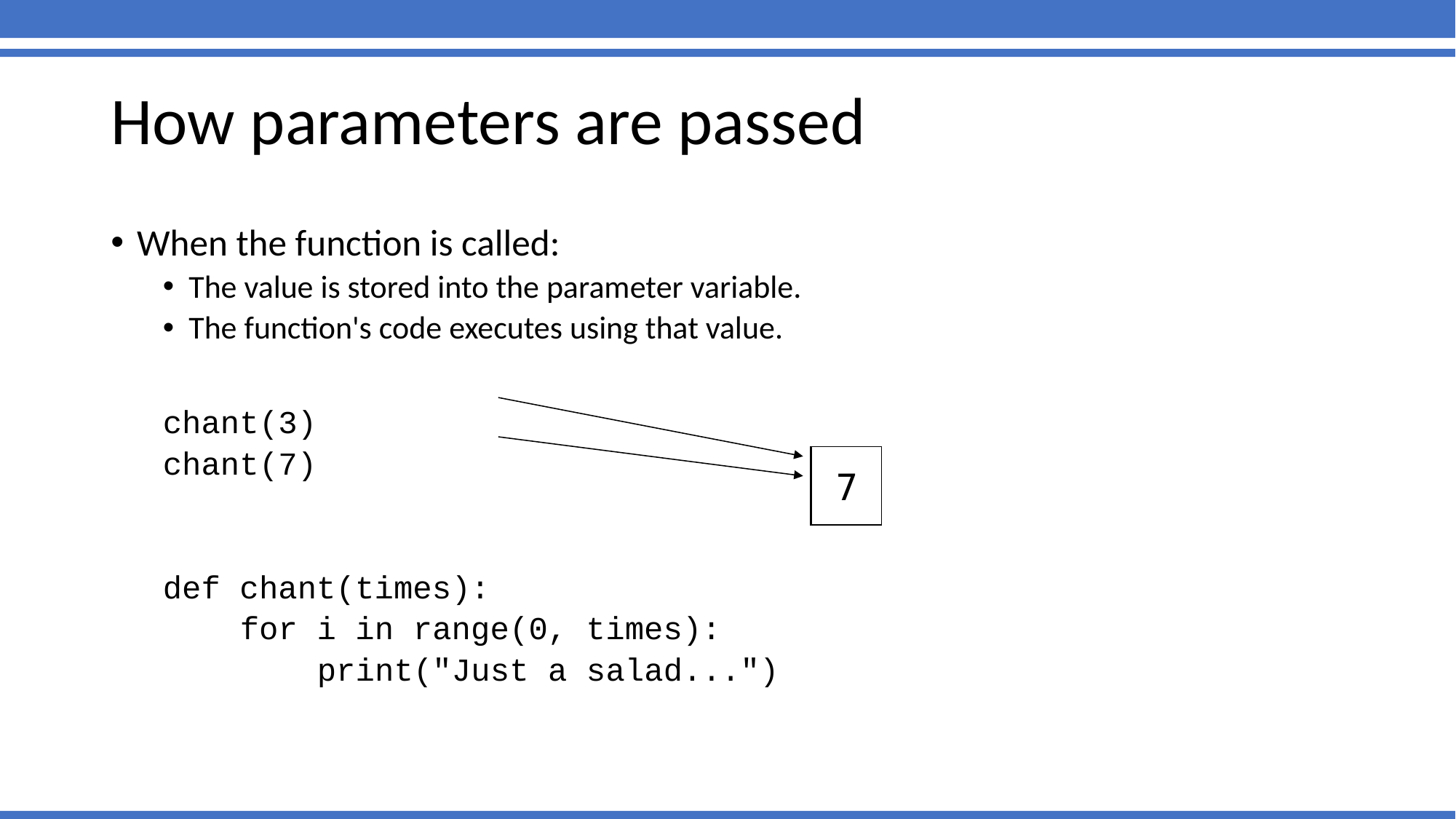

# How parameters are passed
When the function is called:
The value is stored into the parameter variable.
The function's code executes using that value.

chant(3)
chant(7)

def chant(times):
    for i in range(0, times):
        print("Just a salad...")

3

7